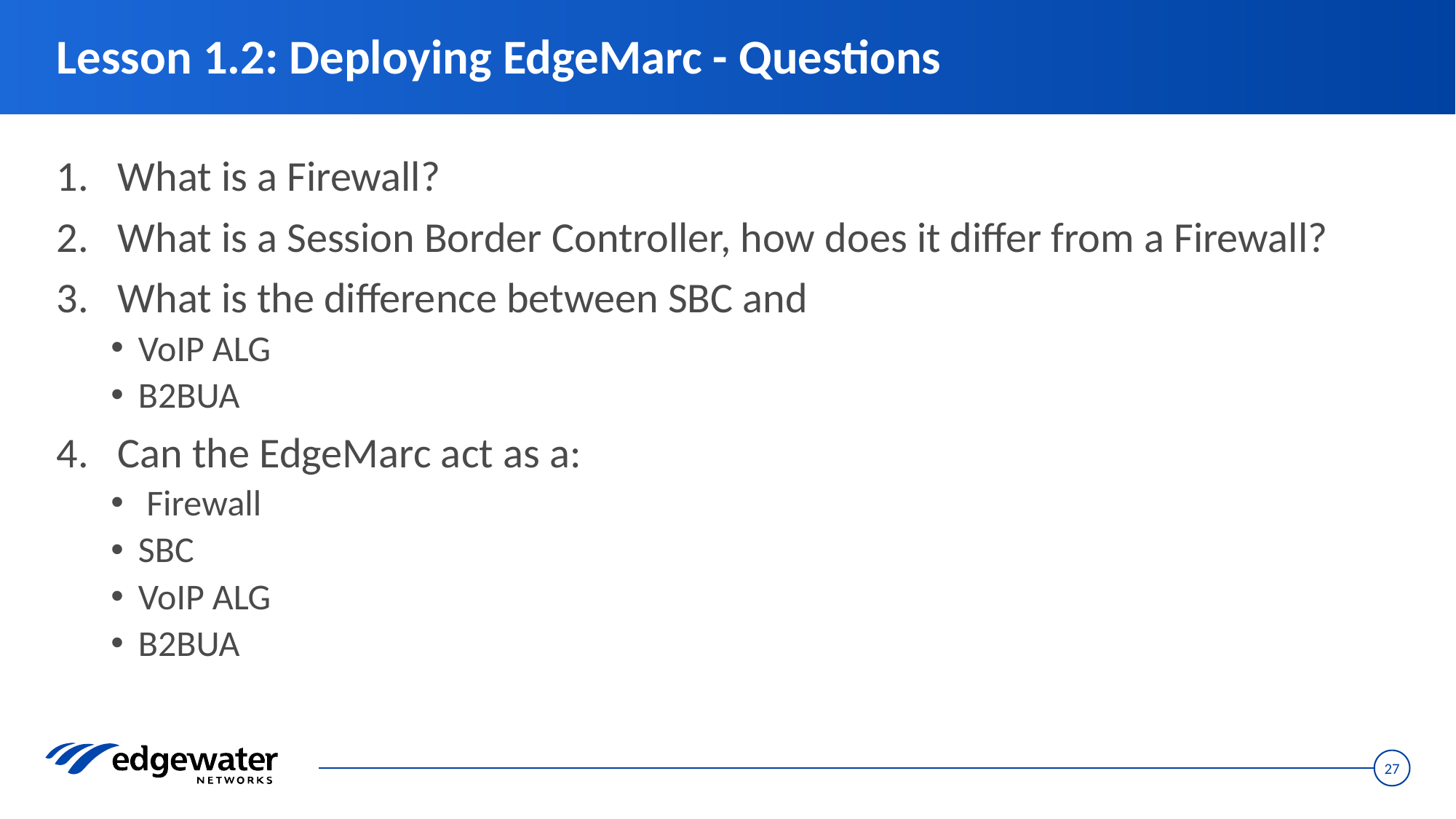

# Lesson 1.2: Deploying EdgeMarc - Questions
What is a Firewall?
What is a Session Border Controller, how does it differ from a Firewall?
What is the difference between SBC and
VoIP ALG
B2BUA
Can the EdgeMarc act as a:
 Firewall
SBC
VoIP ALG
B2BUA